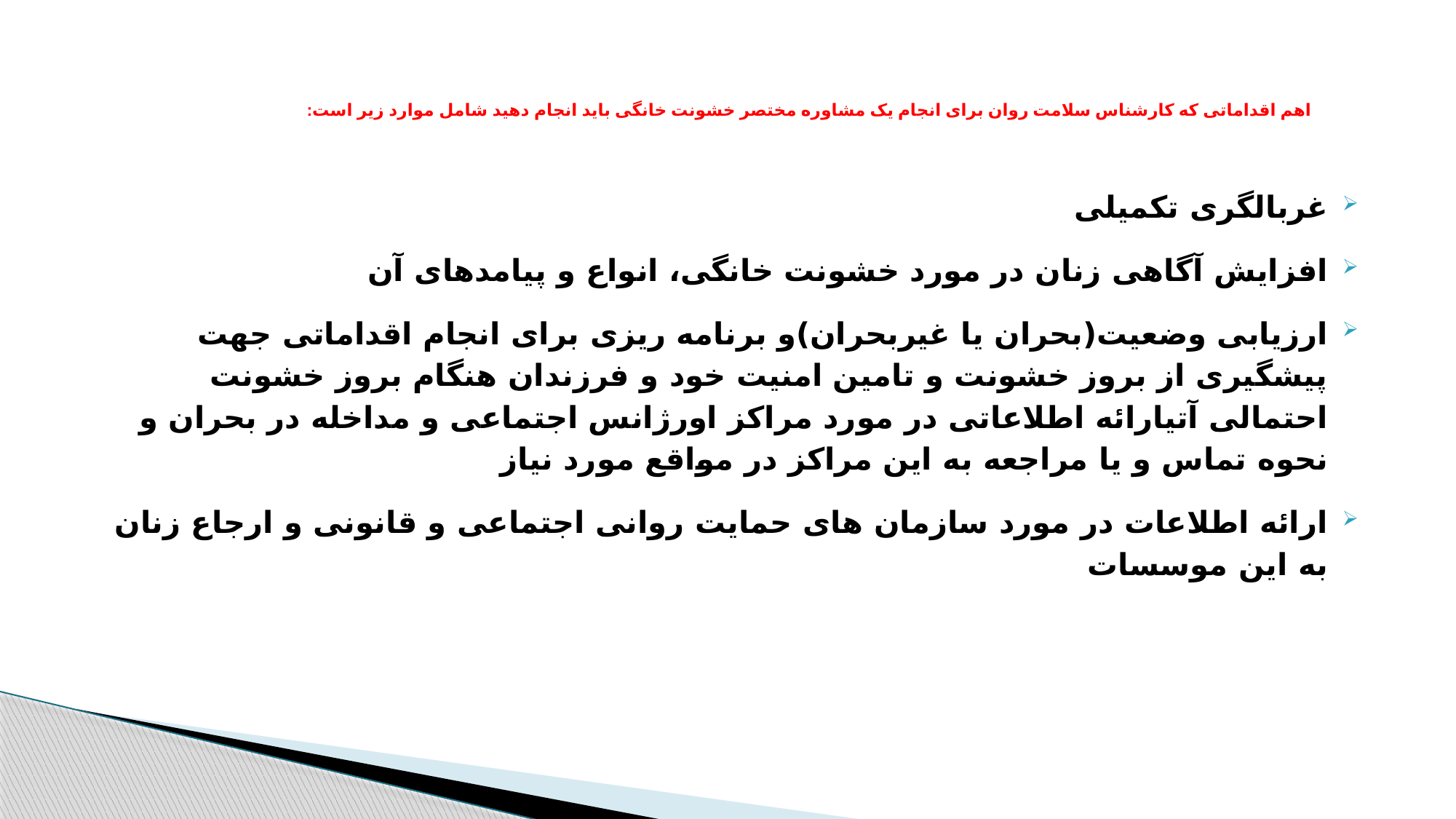

# اهم اقداماتی که کارشناس سلامت روان برای انجام یک مشاوره مختصر خشونت خانگی باید انجام دهید شامل موارد زیر است:
غربالگری تکمیلی
افزایش آگاهی زنان در مورد خشونت خانگی، انواع و پیامدهای آن
ارزیابی وضعیت(بحران یا غیربحران)و برنامه ریزی برای انجام اقداماتی جهت پیشگیری از بروز خشونت و تامین امنیت خود و فرزندان هنگام بروز خشونت احتمالی آتیارائه اطلاعاتی در مورد مراکز اورژانس اجتماعی و مداخله در بحران و نحوه تماس و یا مراجعه به این مراکز در مواقع مورد نیاز
ارائه اطلاعات در مورد سازمان های حمایت روانی اجتماعی و قانونی و ارجاع زنان به این موسسات